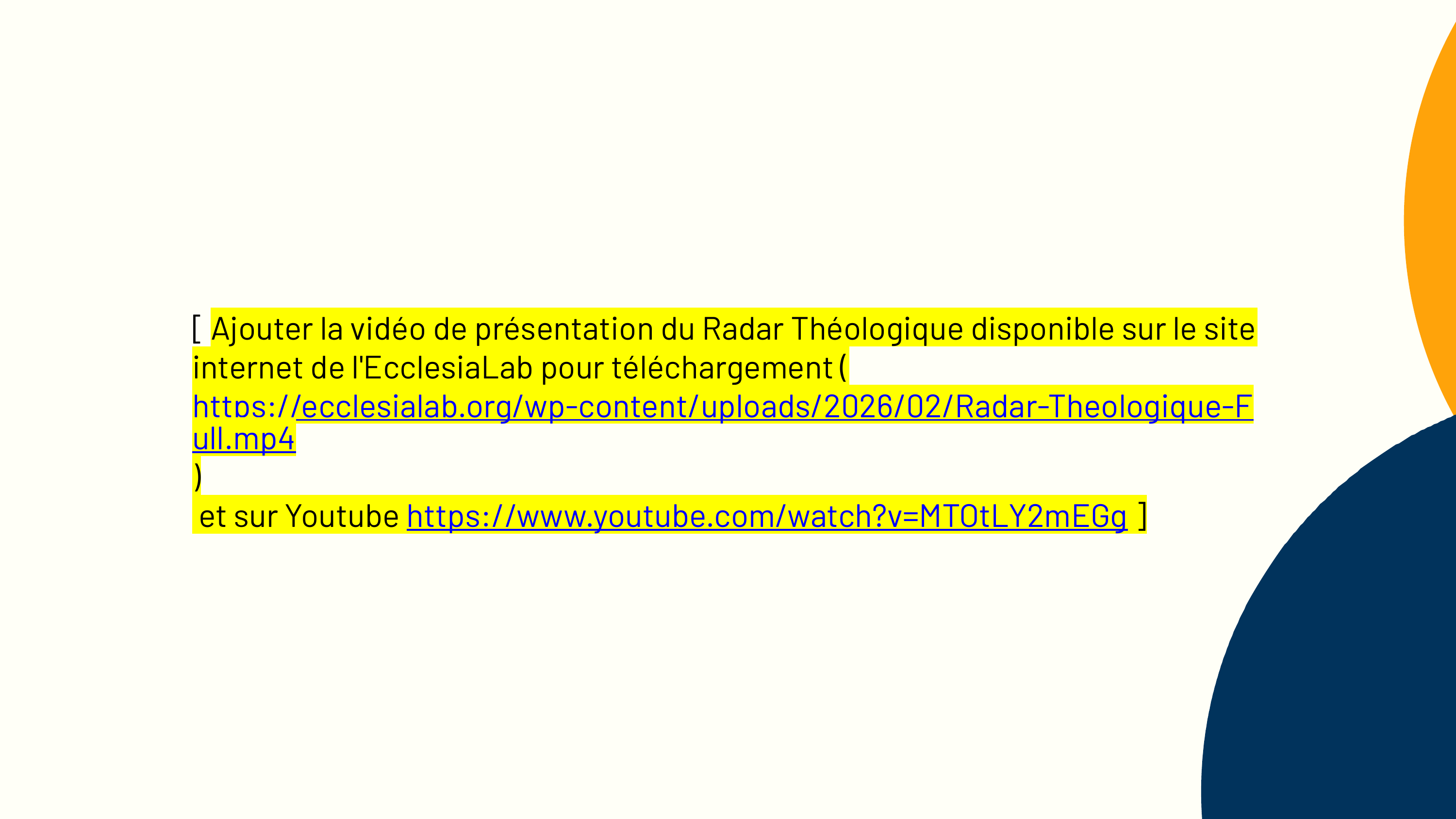

[ Ajouter la vidéo de présentation du Radar Théologique disponible sur le site internet de l'EcclesiaLab pour téléchargement (https://ecclesialab.org/wp-content/uploads/2026/02/Radar-Theologique-Full.mp4)
 et sur Youtube https://www.youtube.com/watch?v=MTOtLY2mEGg ]